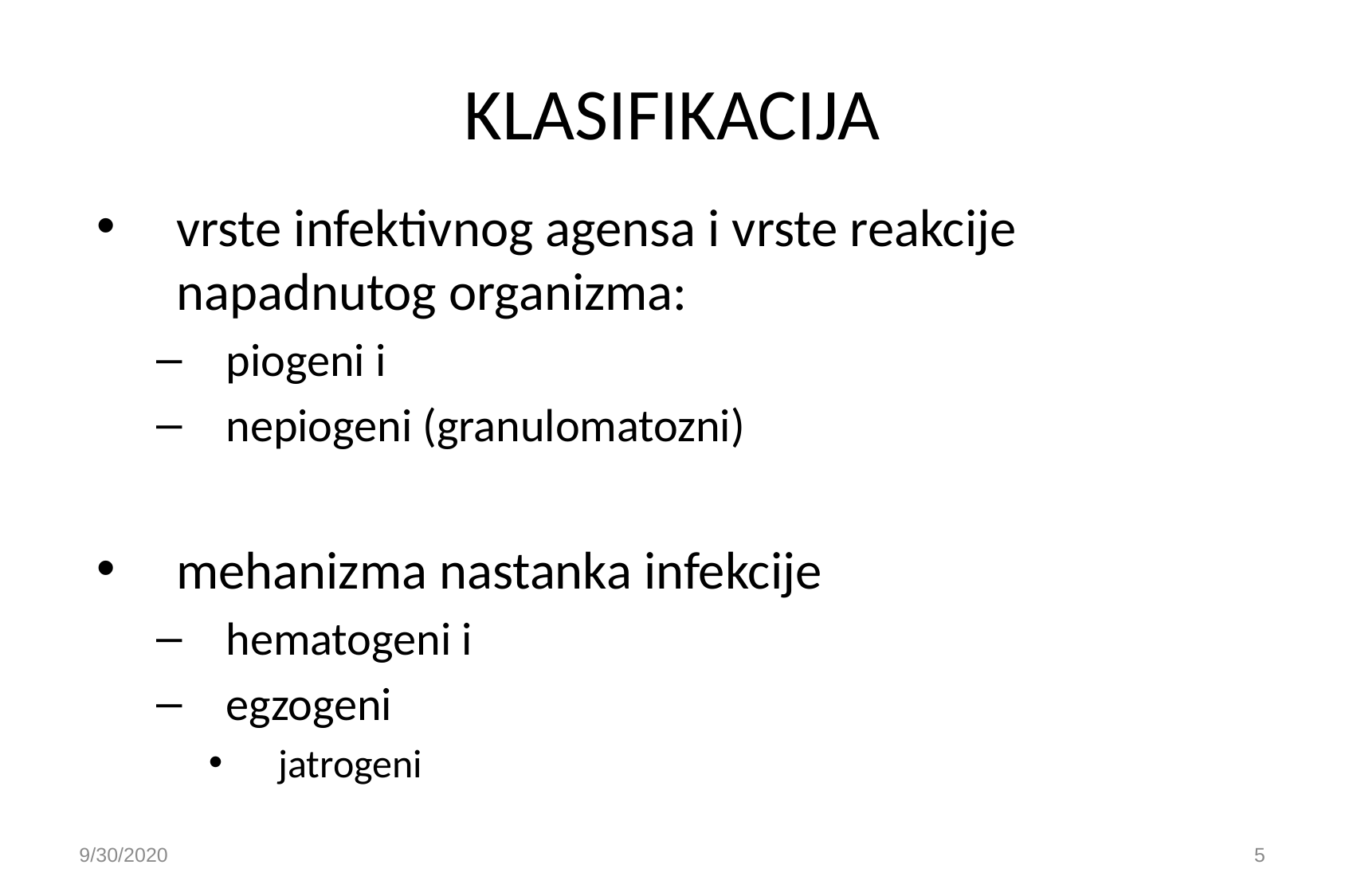

# KLASIFIKACIJA
vrste infektivnog agensa i vrste reakcije napadnutog organizma:
piogeni i
nepiogeni (granulomatozni)

mehanizma nastanka infekcije
hematogeni i
egzogeni
jatrogeni
9/30/2020
5